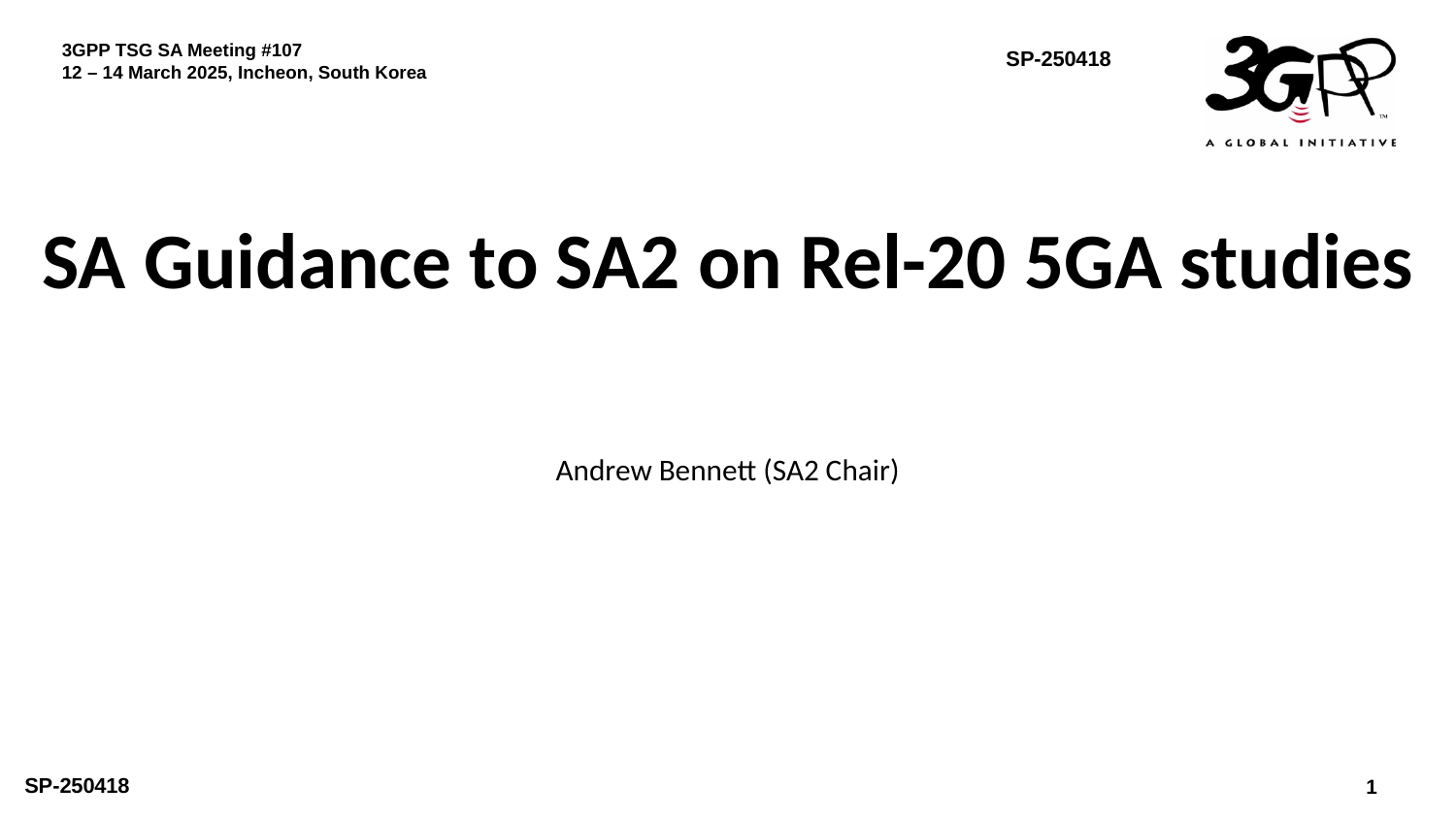

SA Guidance to SA2 on Rel-20 5GA studies
Andrew Bennett (SA2 Chair)